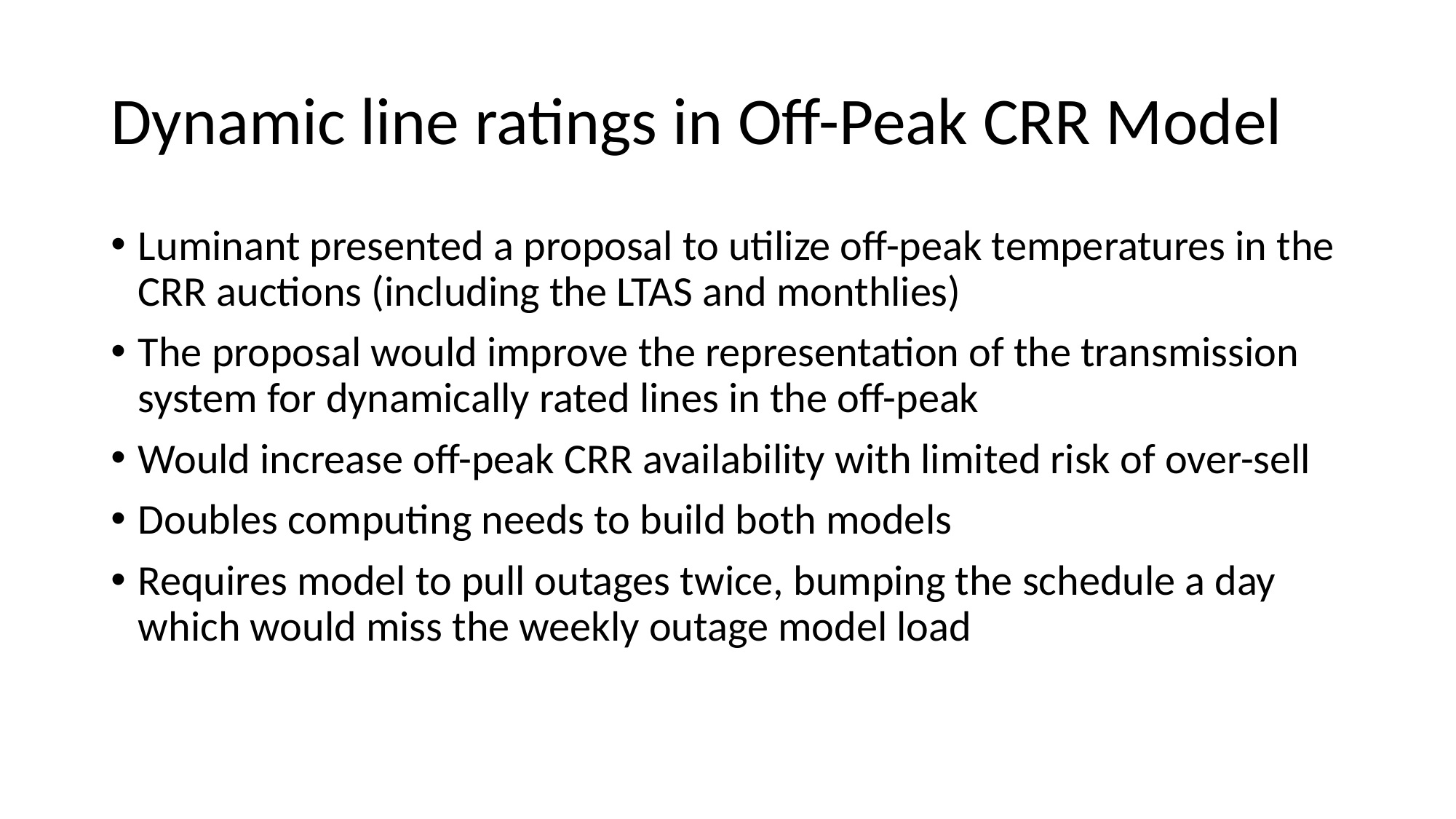

# Dynamic line ratings in Off-Peak CRR Model
Luminant presented a proposal to utilize off-peak temperatures in the CRR auctions (including the LTAS and monthlies)
The proposal would improve the representation of the transmission system for dynamically rated lines in the off-peak
Would increase off-peak CRR availability with limited risk of over-sell
Doubles computing needs to build both models
Requires model to pull outages twice, bumping the schedule a day  which would miss the weekly outage model load